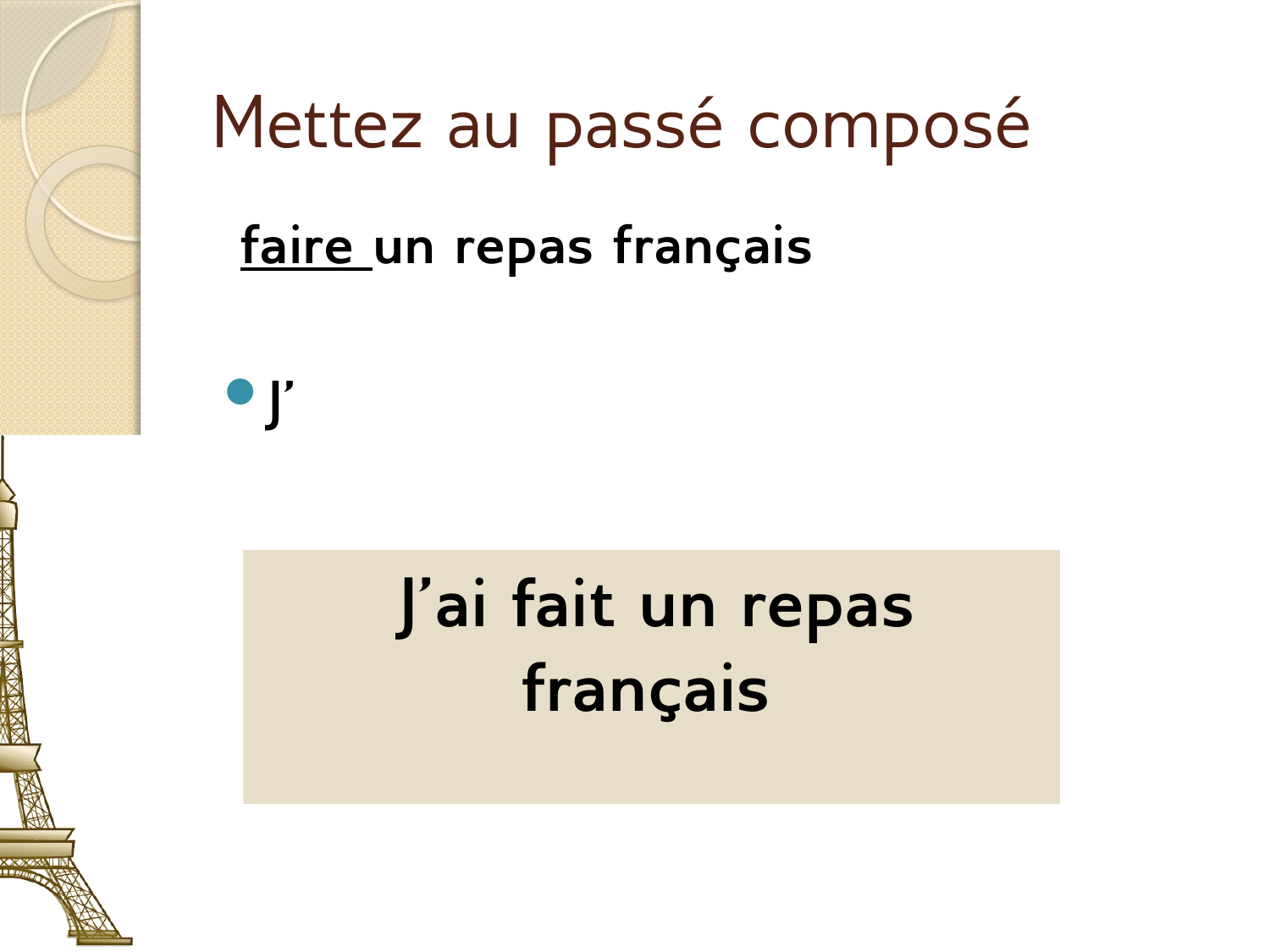

# Mettez au passé composé
 faire un repas français

J’
J’ai fait un repas français